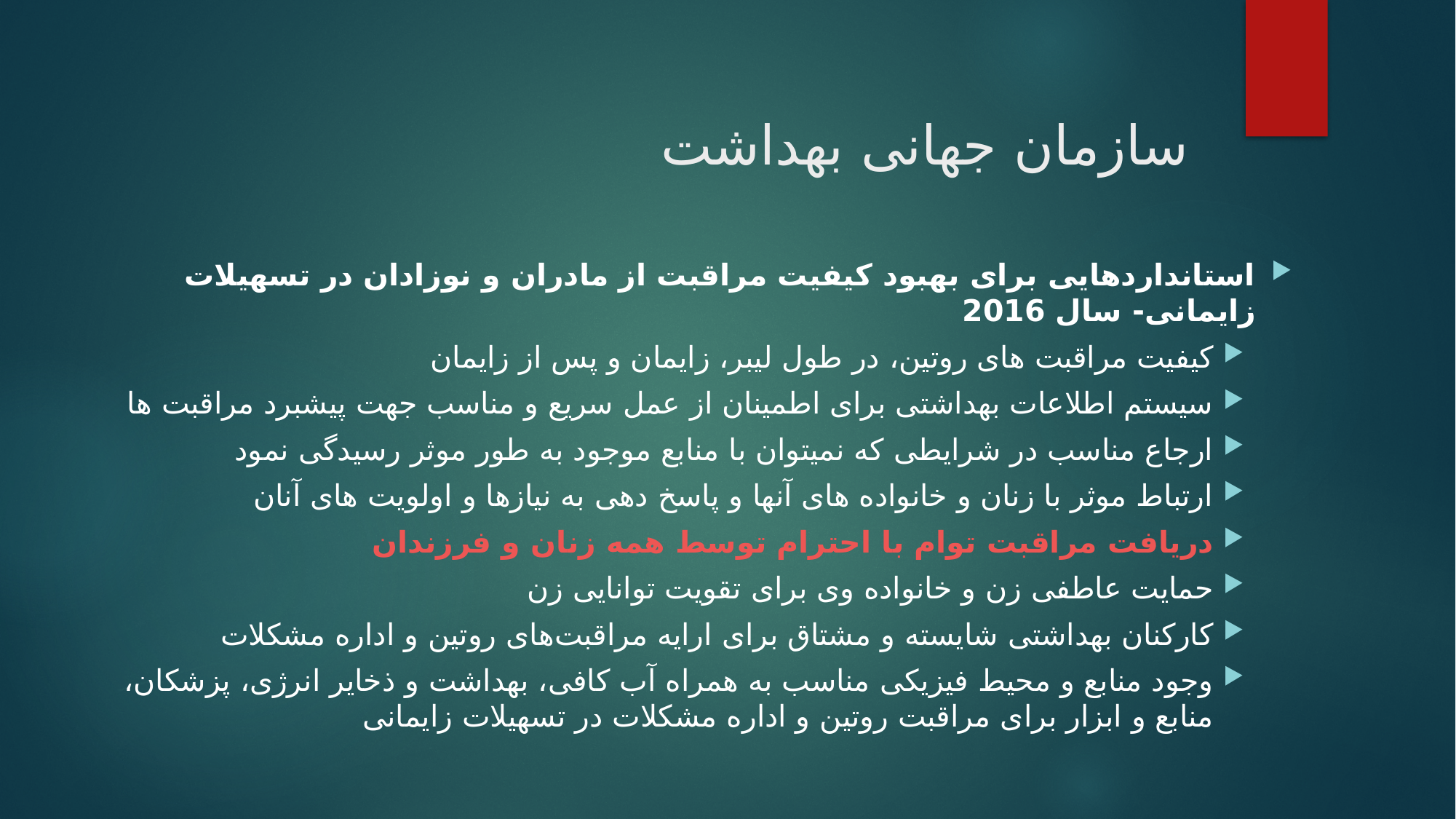

# سازمان جهانی بهداشت
استانداردهایی برای بهبود کیفیت مراقبت از مادران و نوزادان در تسهیلات زایمانی- سال 2016
کیفیت مراقبت های روتین، در طول لیبر، زایمان و پس از زایمان
سیستم اطلاعات بهداشتی برای اطمینان از عمل سریع و مناسب جهت پیشبرد مراقبت ها
ارجاع مناسب در شرایطی که نمیتوان با منابع موجود به طور موثر رسیدگی نمود
ارتباط موثر با زنان و خانواده های آنها و پاسخ دهی به نیازها و اولویت های آنان
دریافت مراقبت توام با احترام توسط همه زنان و فرزندان
حمایت عاطفی زن و خانواده وی برای تقویت توانایی زن
کارکنان بهداشتی شایسته و مشتاق برای ارایه مراقبت‌های روتین و اداره مشکلات
وجود منابع و محیط فیزیکی مناسب به همراه آب کافی، بهداشت و ذخایر انرژی، پزشکان، منابع و ابزار برای مراقبت روتین و اداره مشکلات در تسهیلات زایمانی